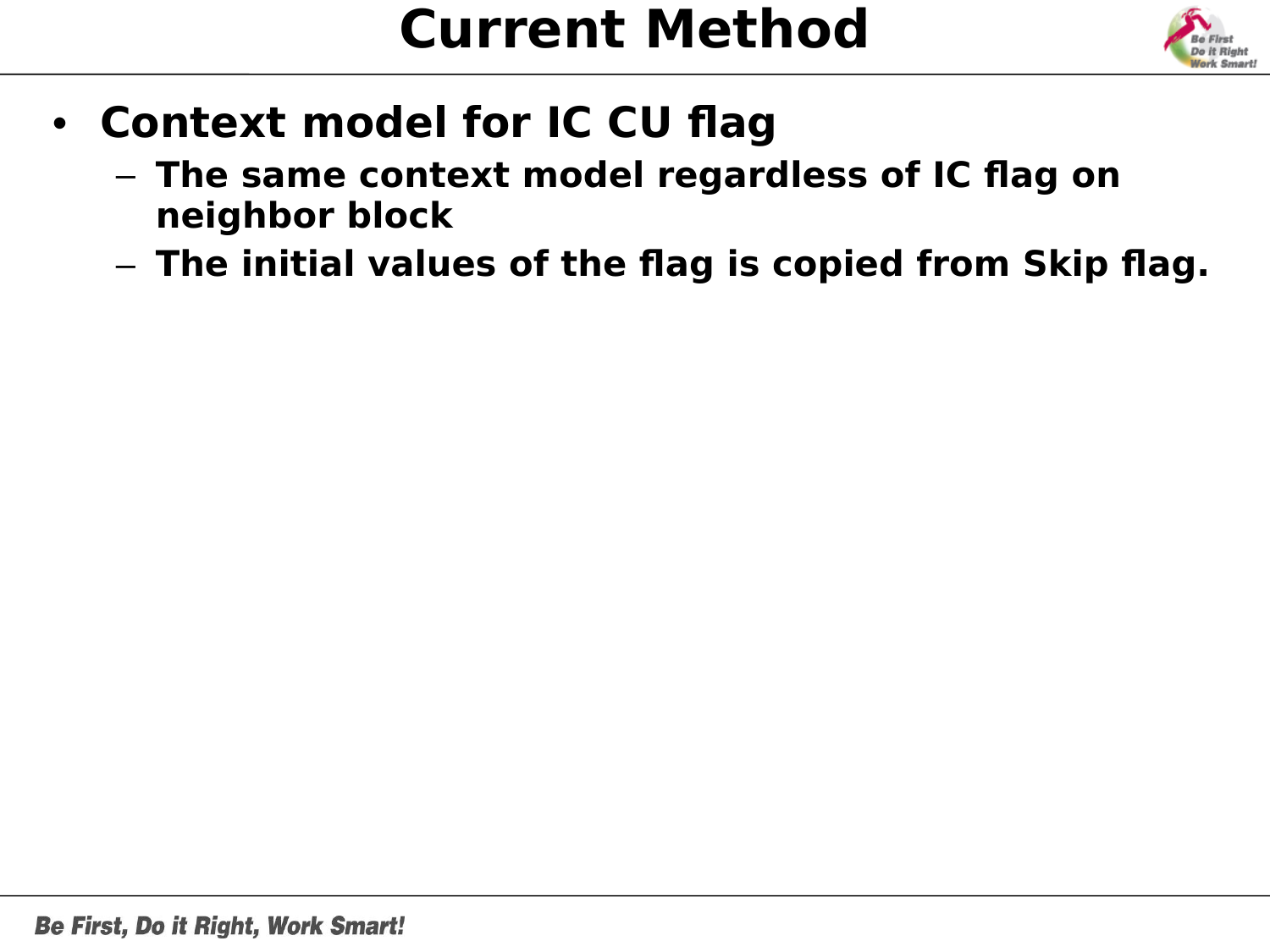

# Current Method
Context model for IC CU flag
The same context model regardless of IC flag on neighbor block
The initial values of the flag is copied from Skip flag.